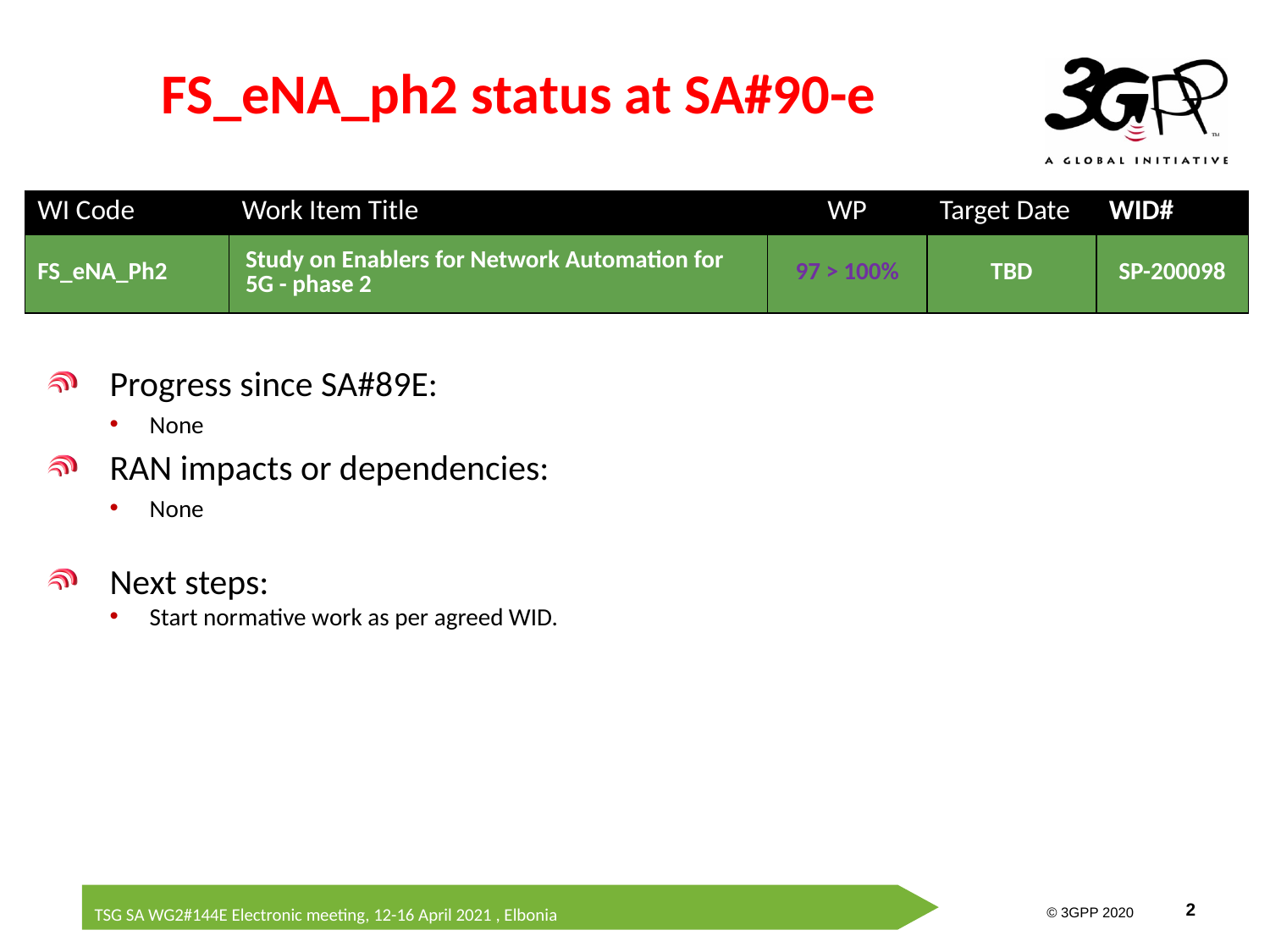

# FS_eNA_ph2 status at SA#90-e
| WI Code | Work Item Title | WP | Target Date | WID# |
| --- | --- | --- | --- | --- |
| FS\_eNA\_Ph2 | Study on Enablers for Network Automation for 5G - phase 2 | 97 > 100% | TBD | SP-200098 |
Progress since SA#89E:
None
RAN impacts or dependencies:
None

Next steps:
Start normative work as per agreed WID.